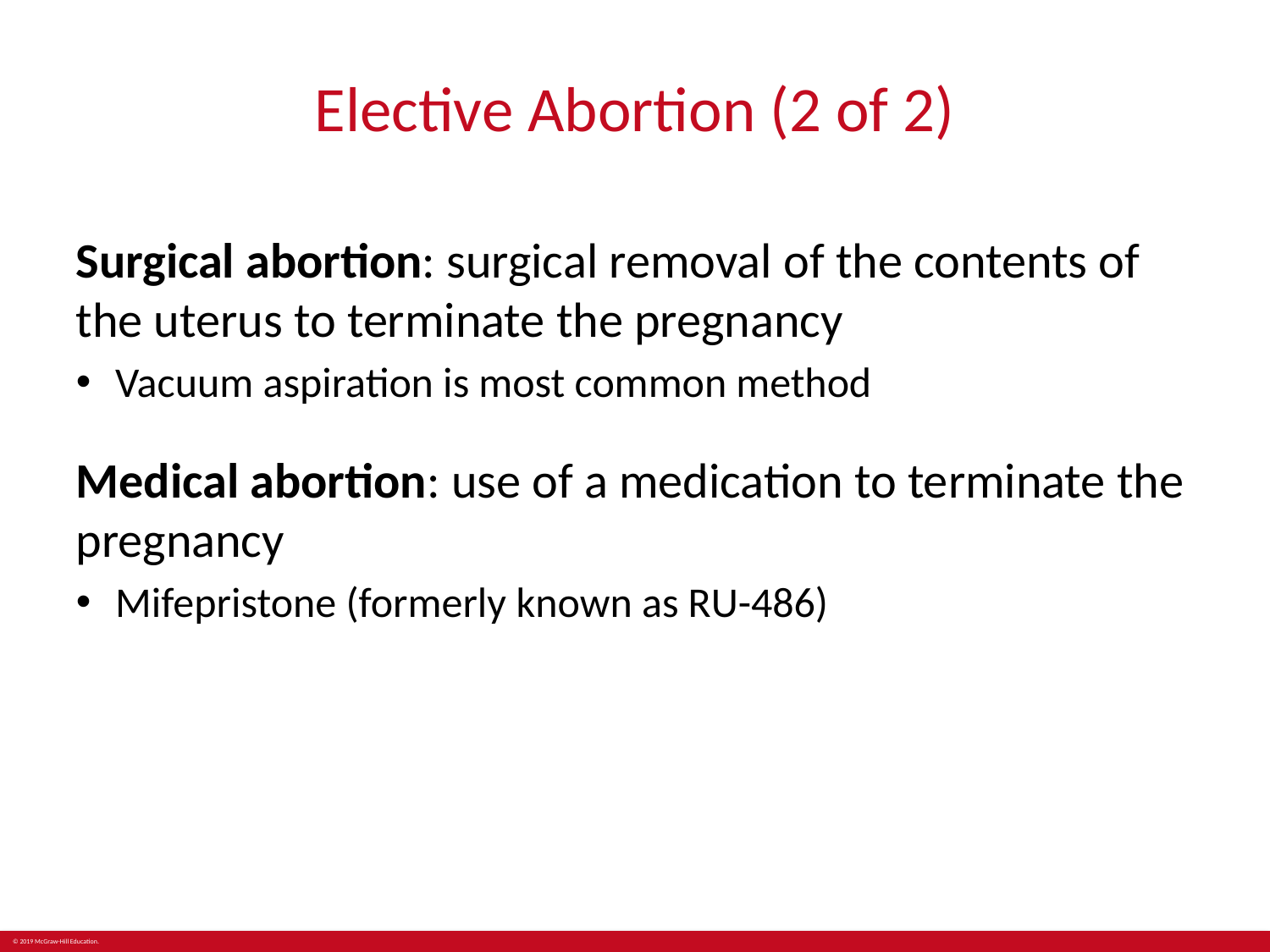

# Elective Abortion (2 of 2)
Surgical abortion: surgical removal of the contents of the uterus to terminate the pregnancy
Vacuum aspiration is most common method
Medical abortion: use of a medication to terminate the pregnancy
Mifepristone (formerly known as RU-486)